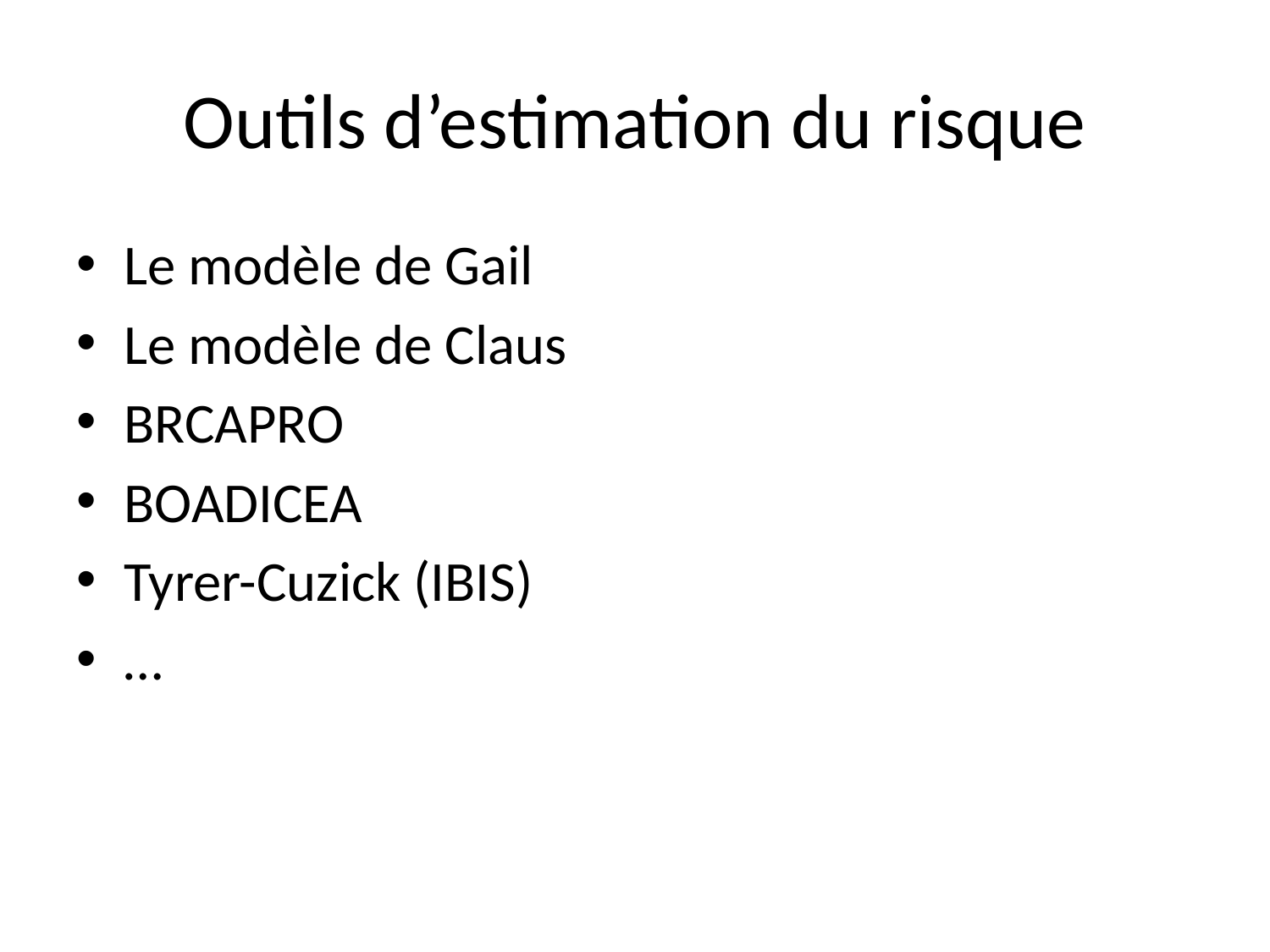

# Outils d’estimation du risque
Le modèle de Gail
Le modèle de Claus
BRCAPRO
BOADICEA
Tyrer-Cuzick (IBIS)
…